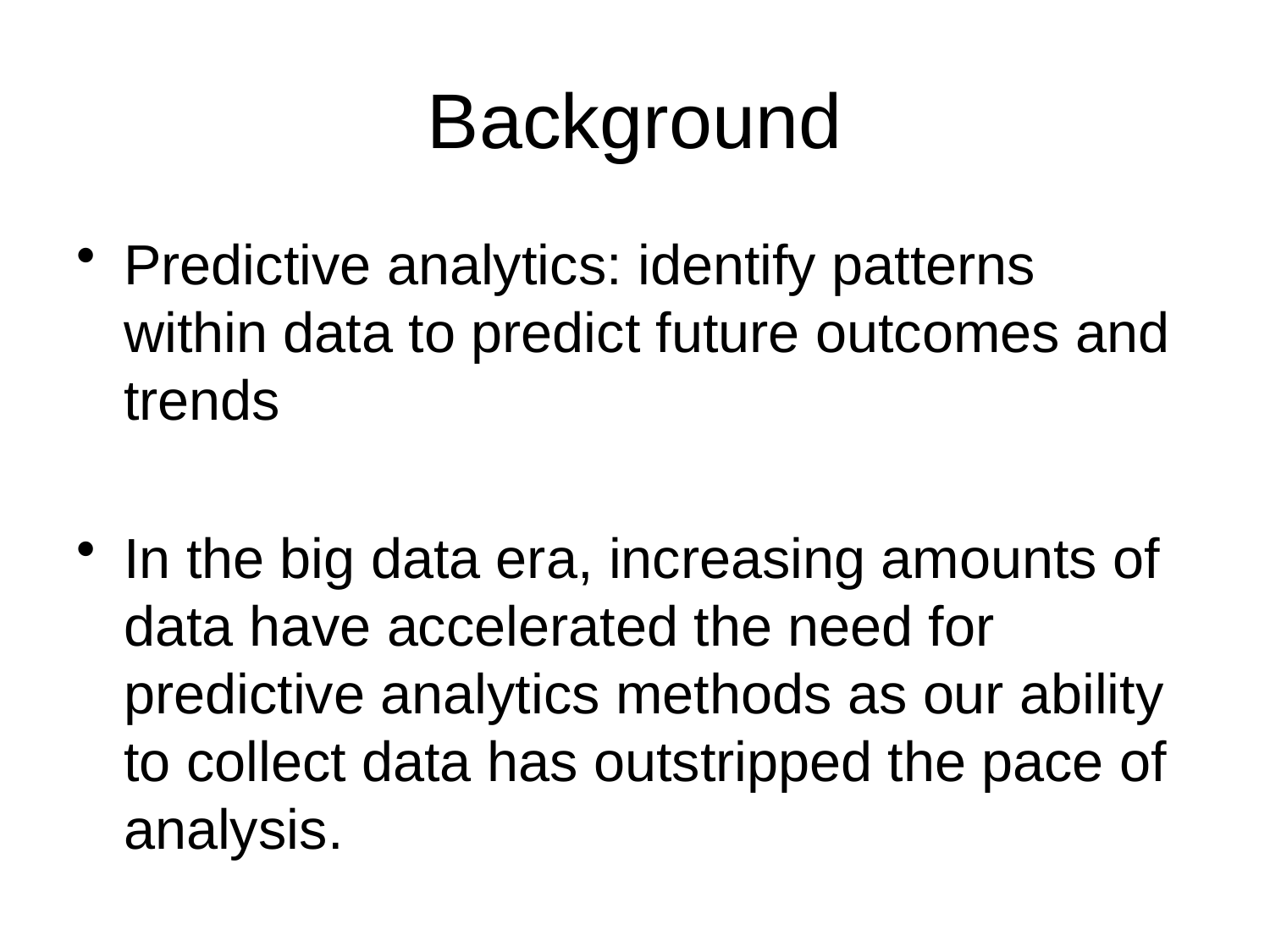

# Background
Predictive analytics: identify patterns within data to predict future outcomes and trends

In the big data era, increasing amounts of data have accelerated the need for predictive analytics methods as our ability to collect data has outstripped the pace of analysis.